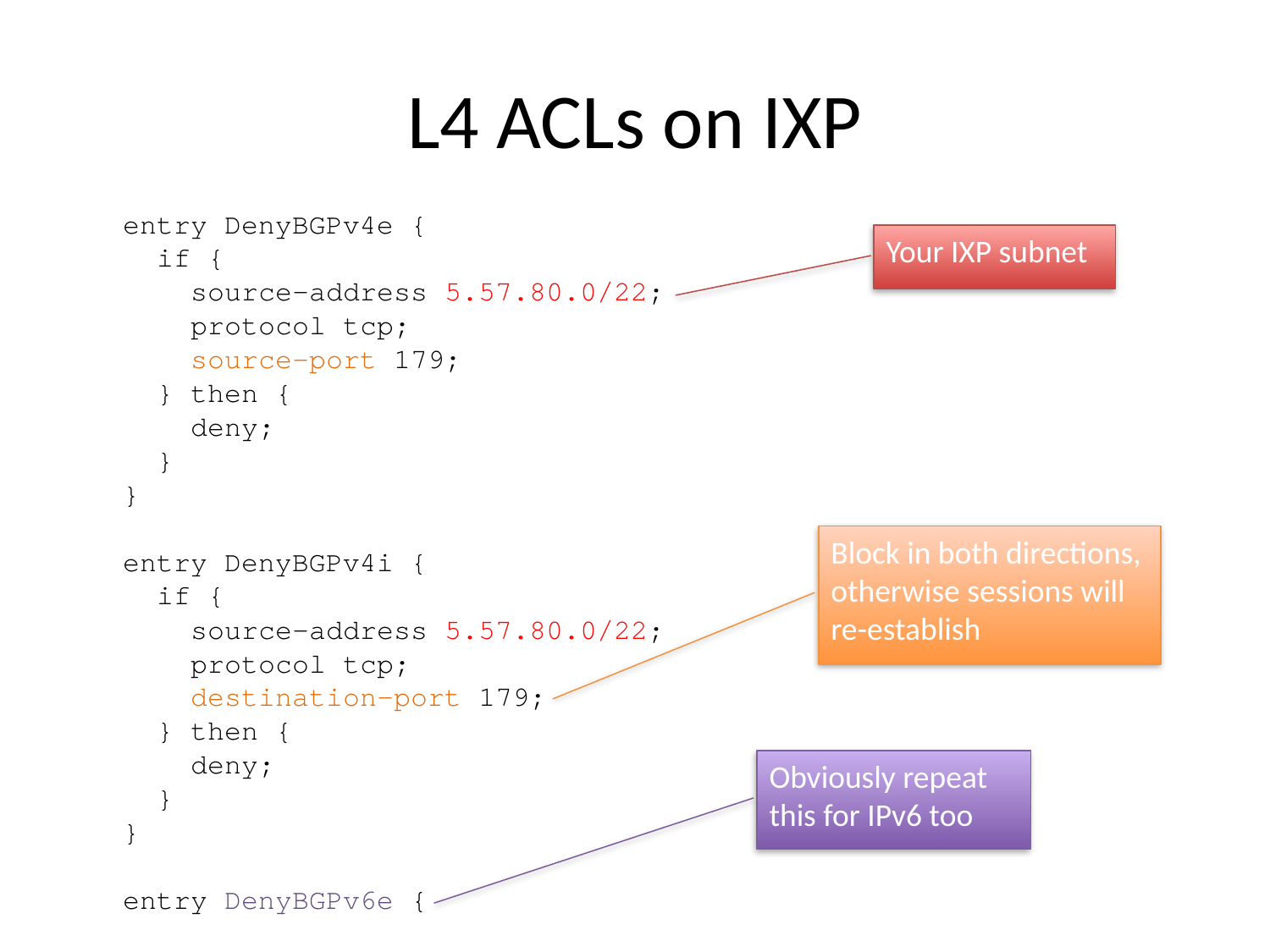

# L4 ACLs on IXP
entry DenyBGPv4e {
  if {
    source-address 5.57.80.0/22;
    protocol tcp;
    source-port 179;
  } then {
    deny;
  }
}

entry DenyBGPv4i {
  if {
    source-address 5.57.80.0/22;
    protocol tcp;
    destination-port 179;
  } then {
    deny;
  }
}

entry DenyBGPv6e {

Your IXP subnet
Block in both directions, otherwise sessions will re-establish
Obviously repeat this for IPv6 too